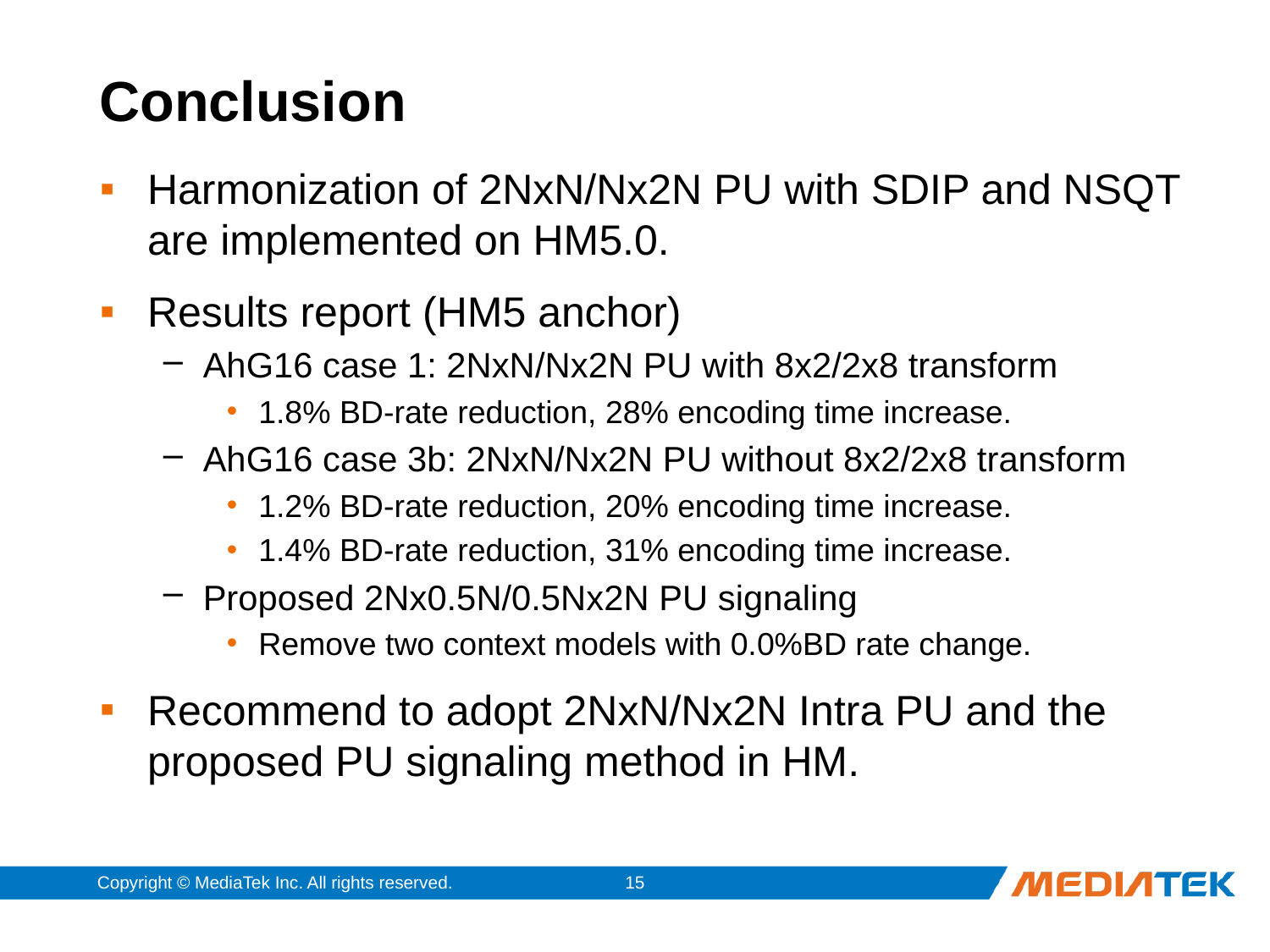

# Conclusion
Harmonization of 2NxN/Nx2N PU with SDIP and NSQT are implemented on HM5.0.
Results report (HM5 anchor)
AhG16 case 1: 2NxN/Nx2N PU with 8x2/2x8 transform
1.8% BD-rate reduction, 28% encoding time increase.
AhG16 case 3b: 2NxN/Nx2N PU without 8x2/2x8 transform
1.2% BD-rate reduction, 20% encoding time increase.
1.4% BD-rate reduction, 31% encoding time increase.
Proposed 2Nx0.5N/0.5Nx2N PU signaling
Remove two context models with 0.0%BD rate change.
Recommend to adopt 2NxN/Nx2N Intra PU and the proposed PU signaling method in HM.

Copyright © MediaTek Inc. All rights reserved.
15